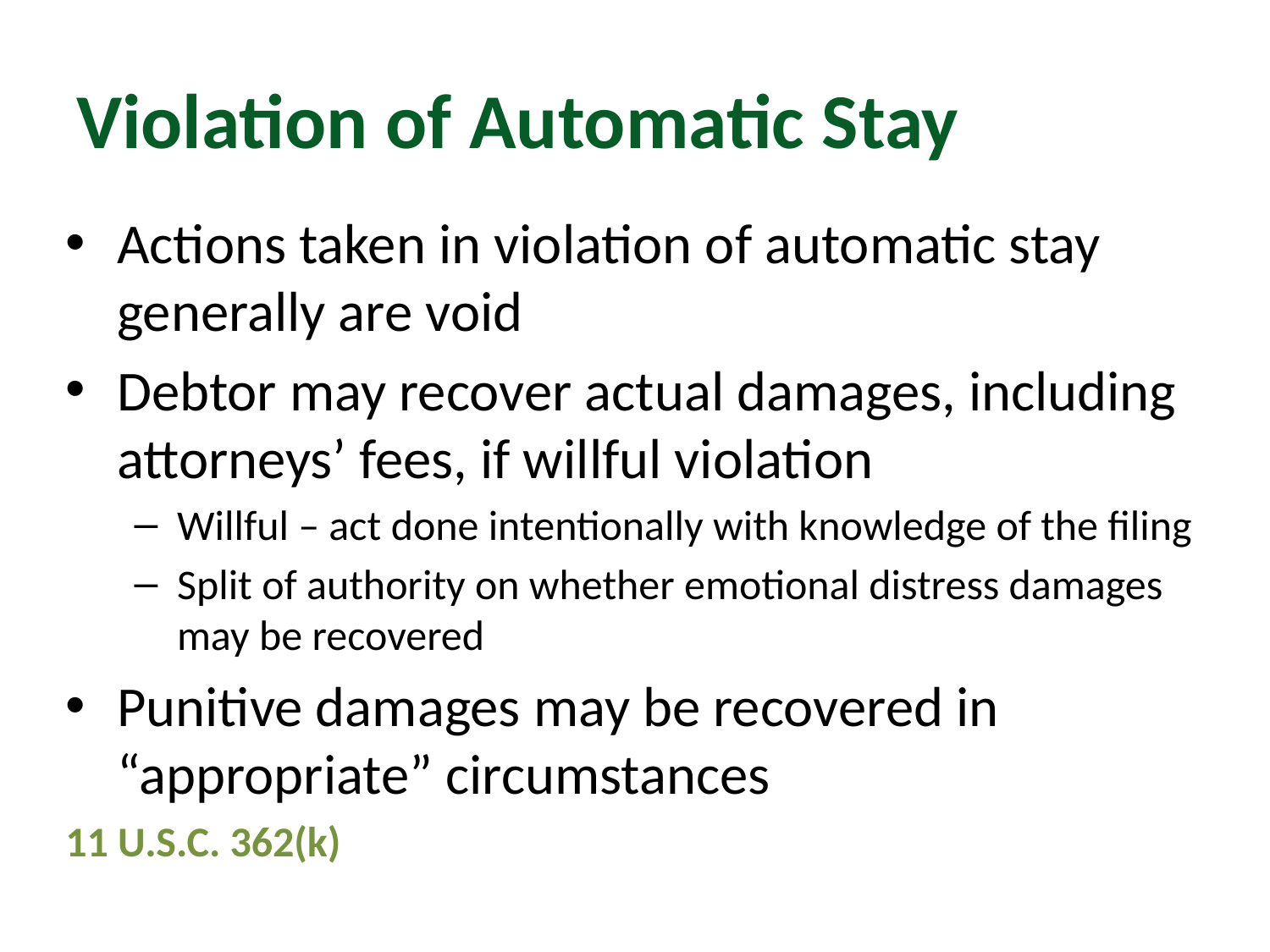

# Violation of Automatic Stay
Actions taken in violation of automatic stay generally are void
Debtor may recover actual damages, including attorneys’ fees, if willful violation
Willful – act done intentionally with knowledge of the filing
Split of authority on whether emotional distress damages may be recovered
Punitive damages may be recovered in “appropriate” circumstances
11 U.S.C. 362(k)